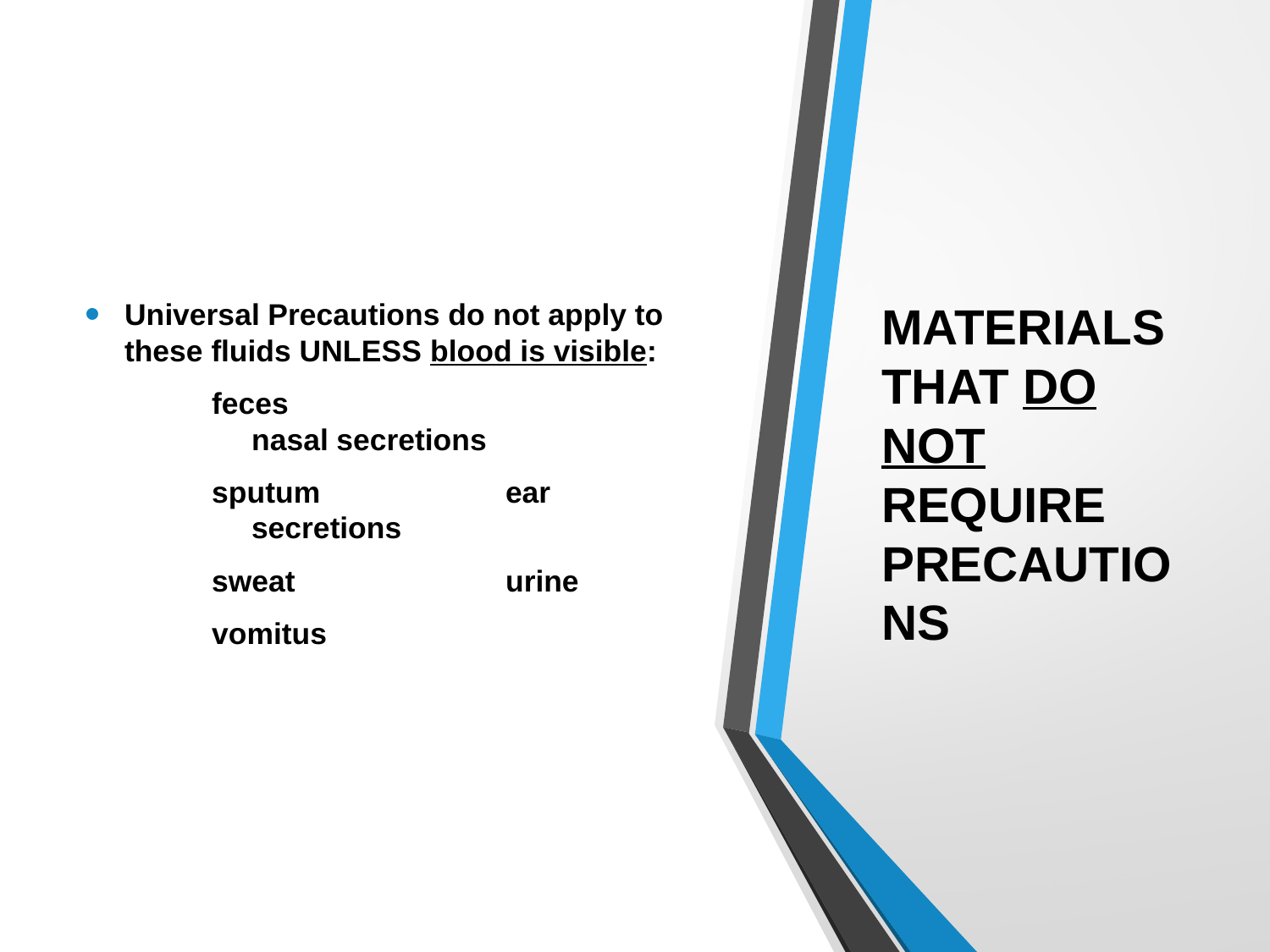

Universal Precautions do not apply to these fluids UNLESS blood is visible:
feces			nasal secretions
sputum		ear secretions
sweat		urine
vomitus
# MATERIALS THAT DO NOT REQUIRE PRECAUTIONS